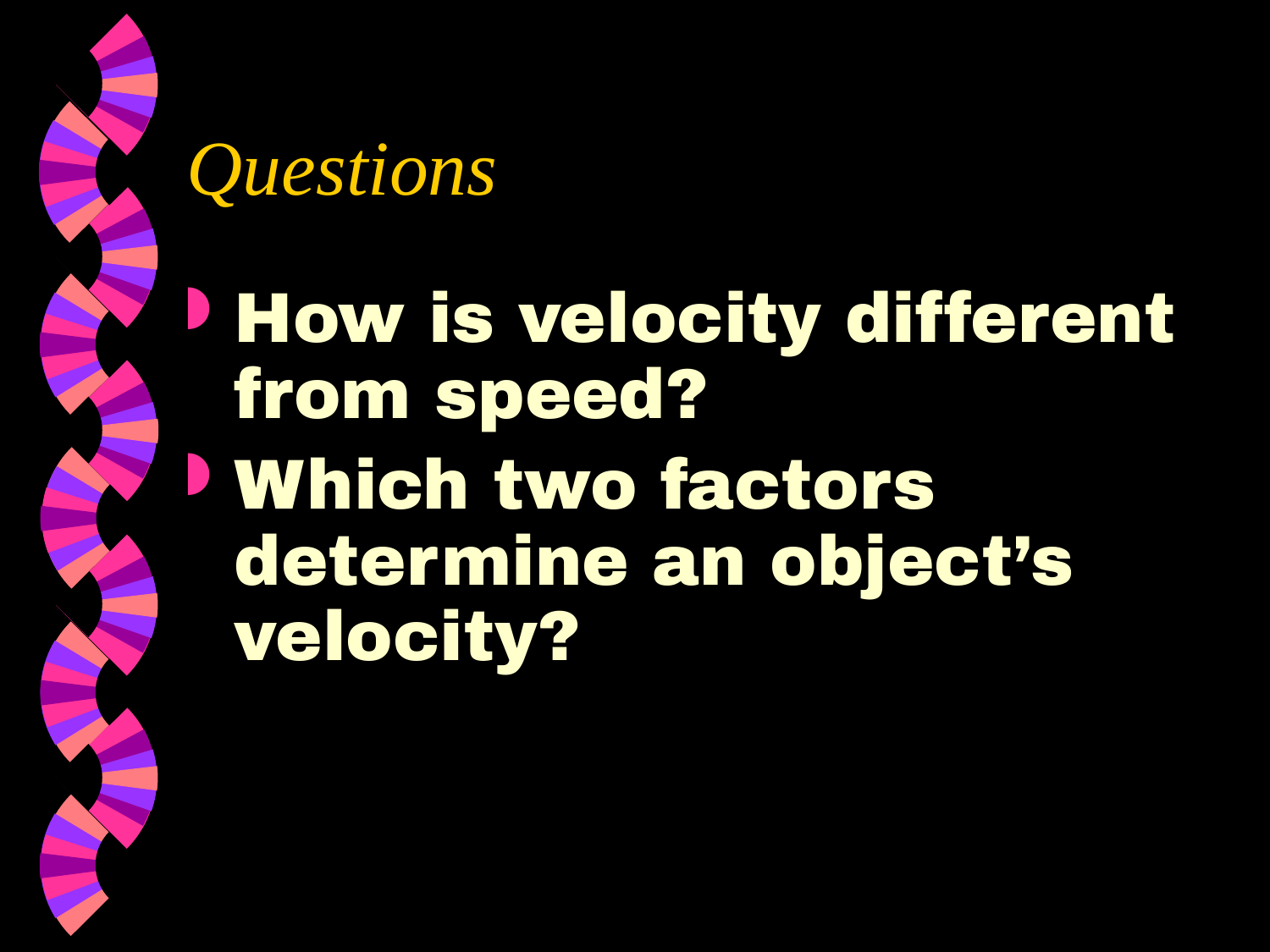

# Questions
How is velocity different from speed?
Which two factors determine an object’s velocity?